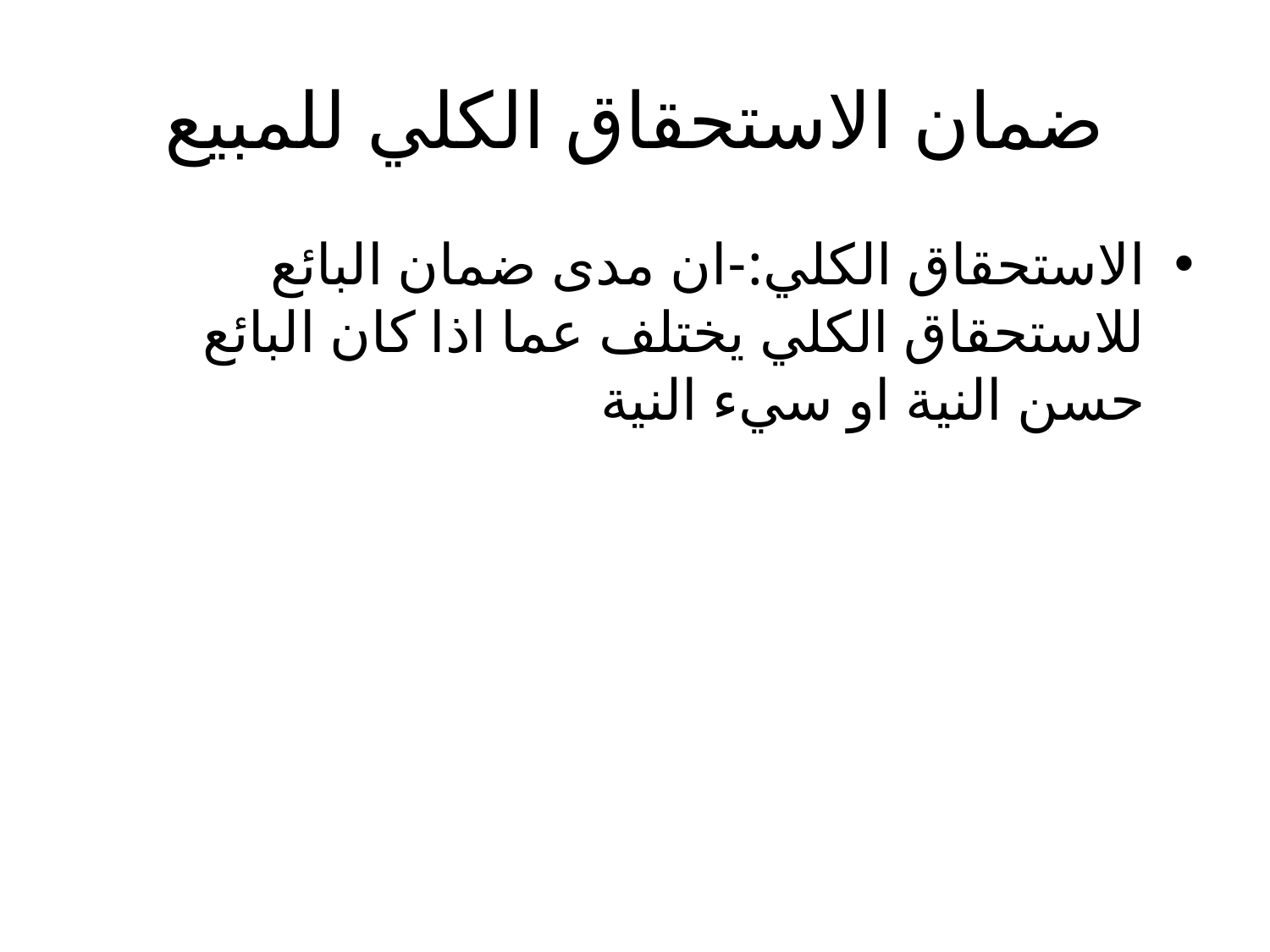

# ضمان الاستحقاق الكلي للمبيع
الاستحقاق الكلي:-ان مدى ضمان البائع للاستحقاق الكلي يختلف عما اذا كان البائع حسن النية او سيء النية